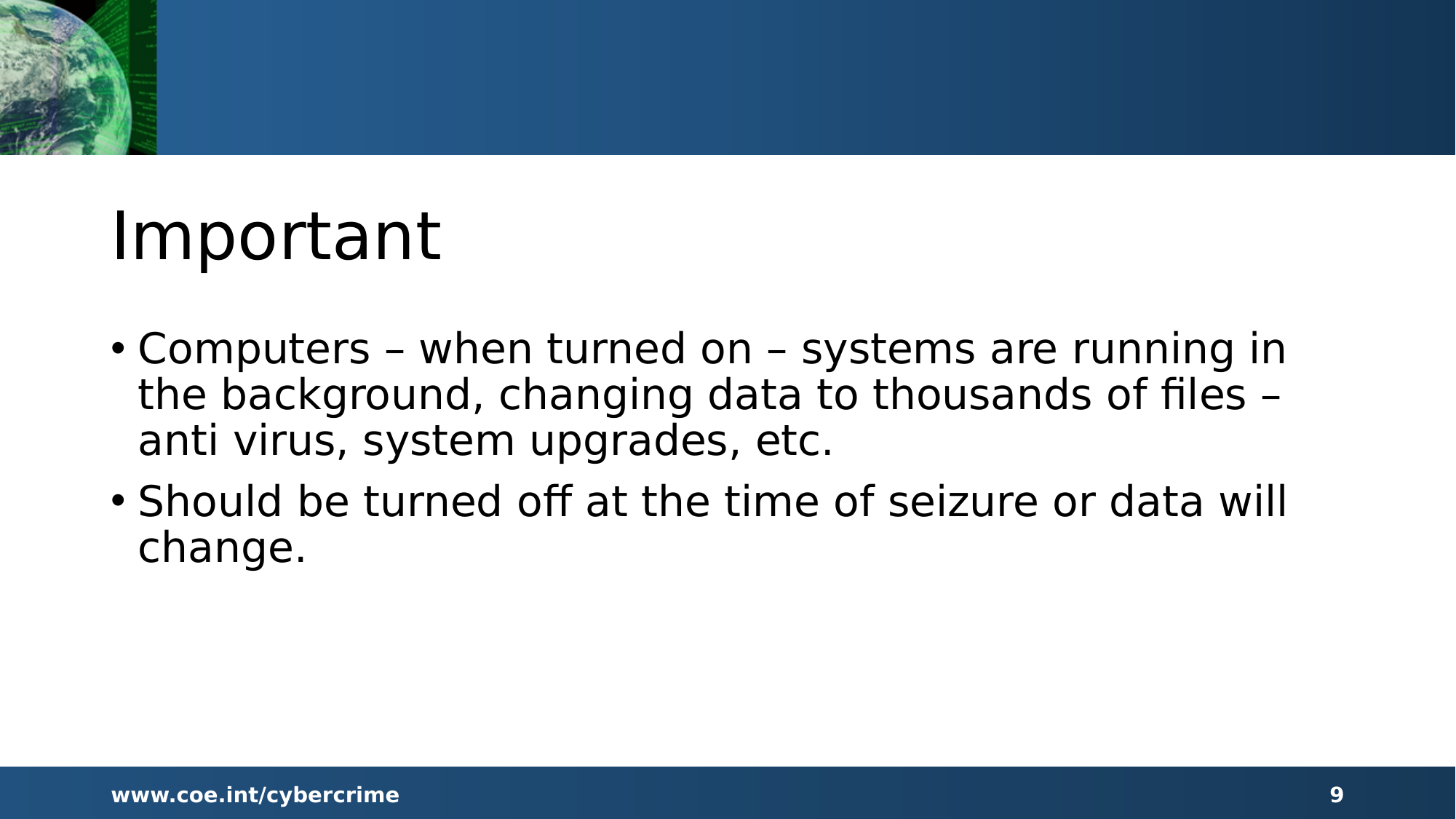

# Important
Computers – when turned on – systems are running in the background, changing data to thousands of files – anti virus, system upgrades, etc.
Should be turned off at the time of seizure or data will change.

www.coe.int/cybercrime
9